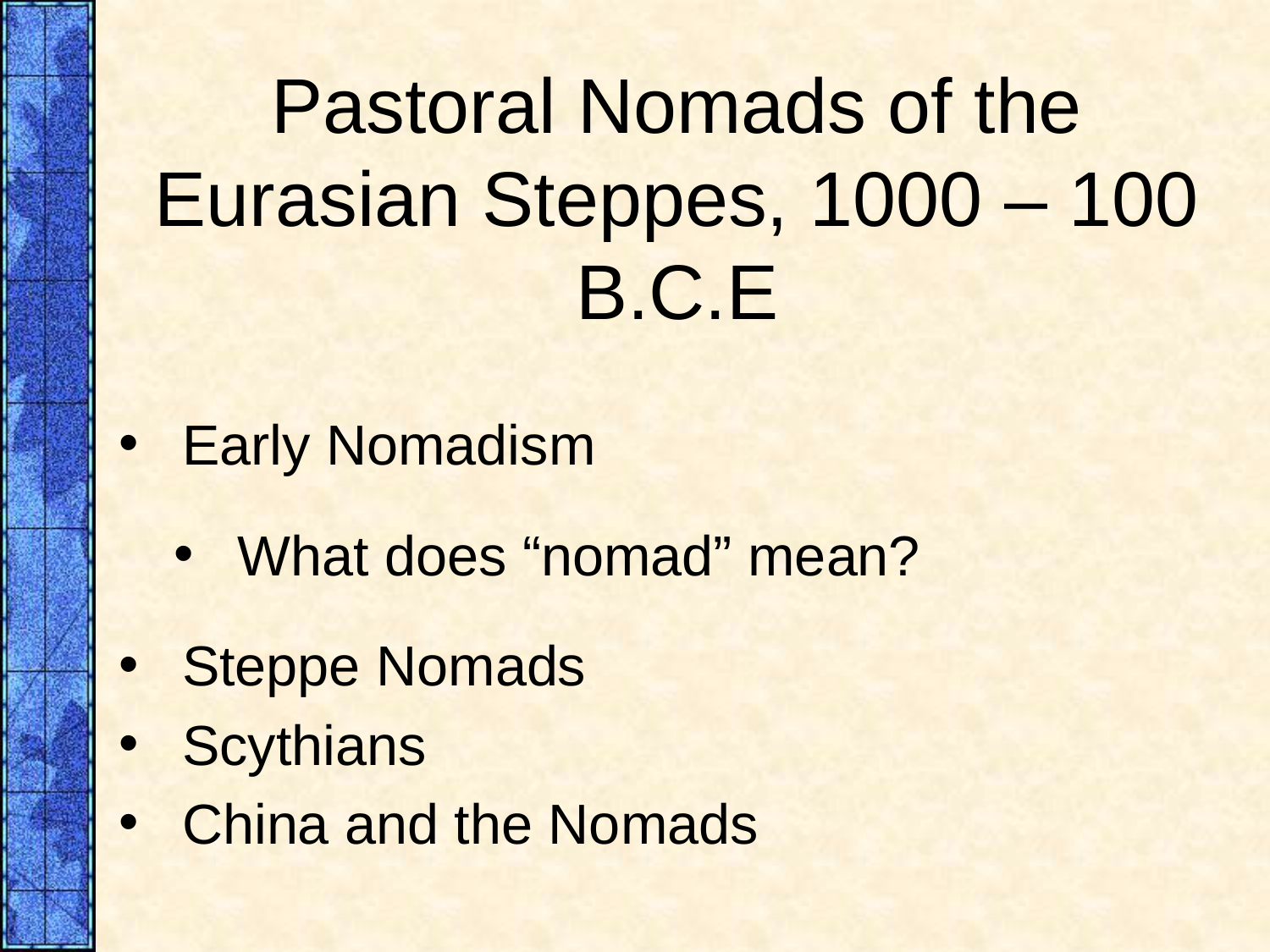

# Pastoral Nomads of the Eurasian Steppes, 1000 – 100 B.C.E
Early Nomadism
What does “nomad” mean?
Steppe Nomads
Scythians
China and the Nomads